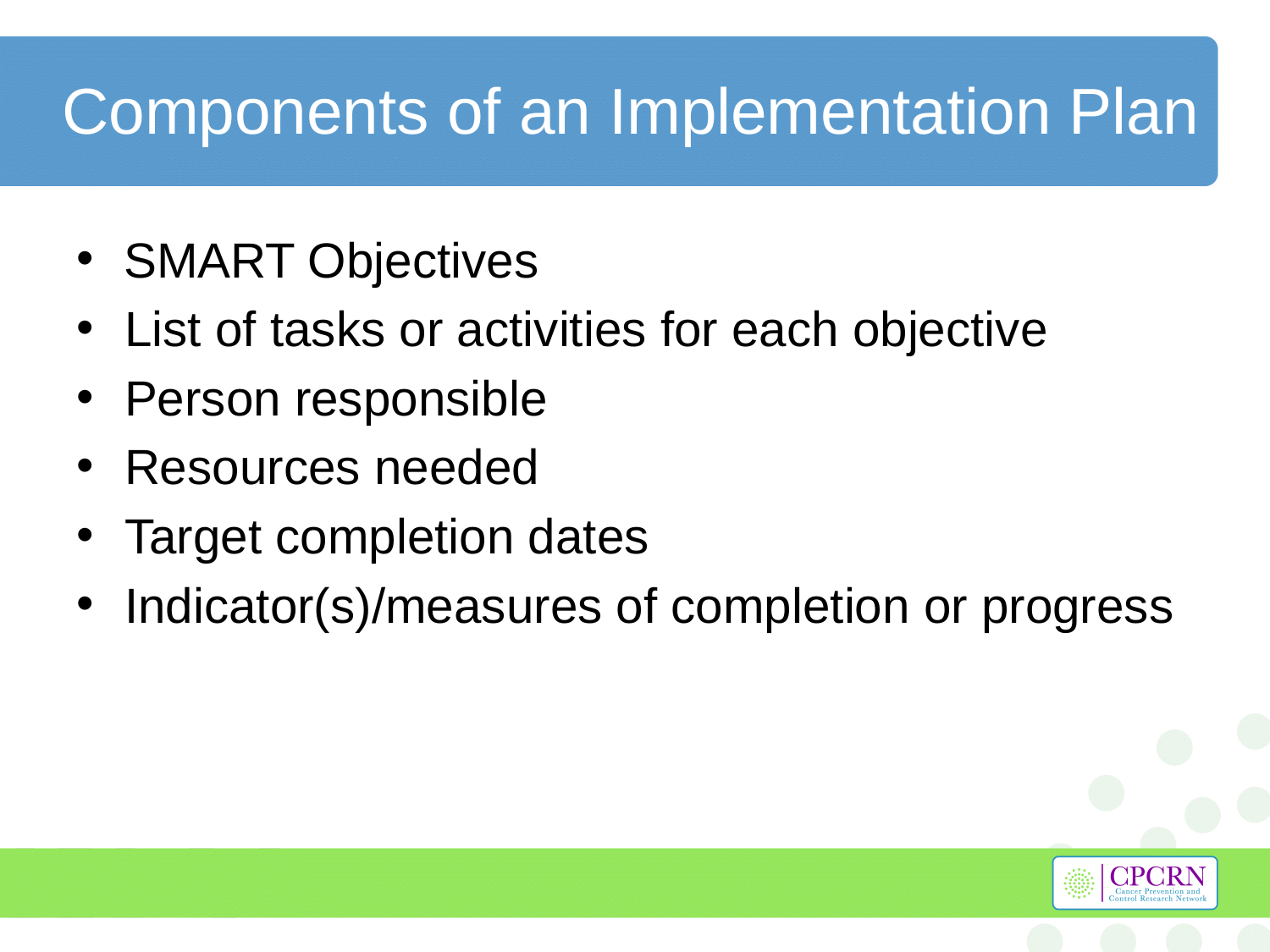

# Components of an Implementation Plan
SMART Objectives
List of tasks or activities for each objective
Person responsible
Resources needed
Target completion dates
Indicator(s)/measures of completion or progress